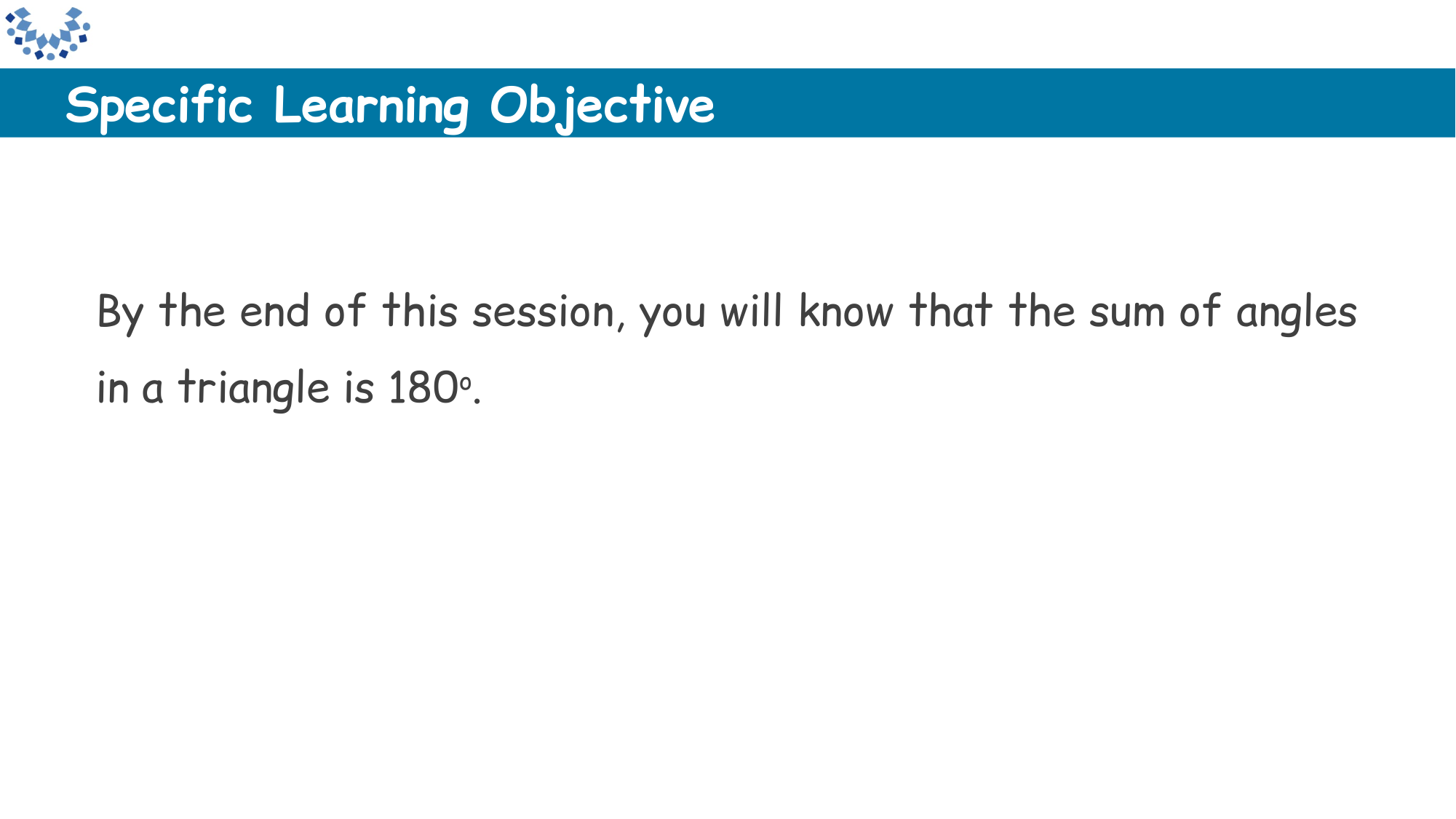

Specific Learning Objective
By the end of this session, you will know that the sum of angles in a triangle is 180o.